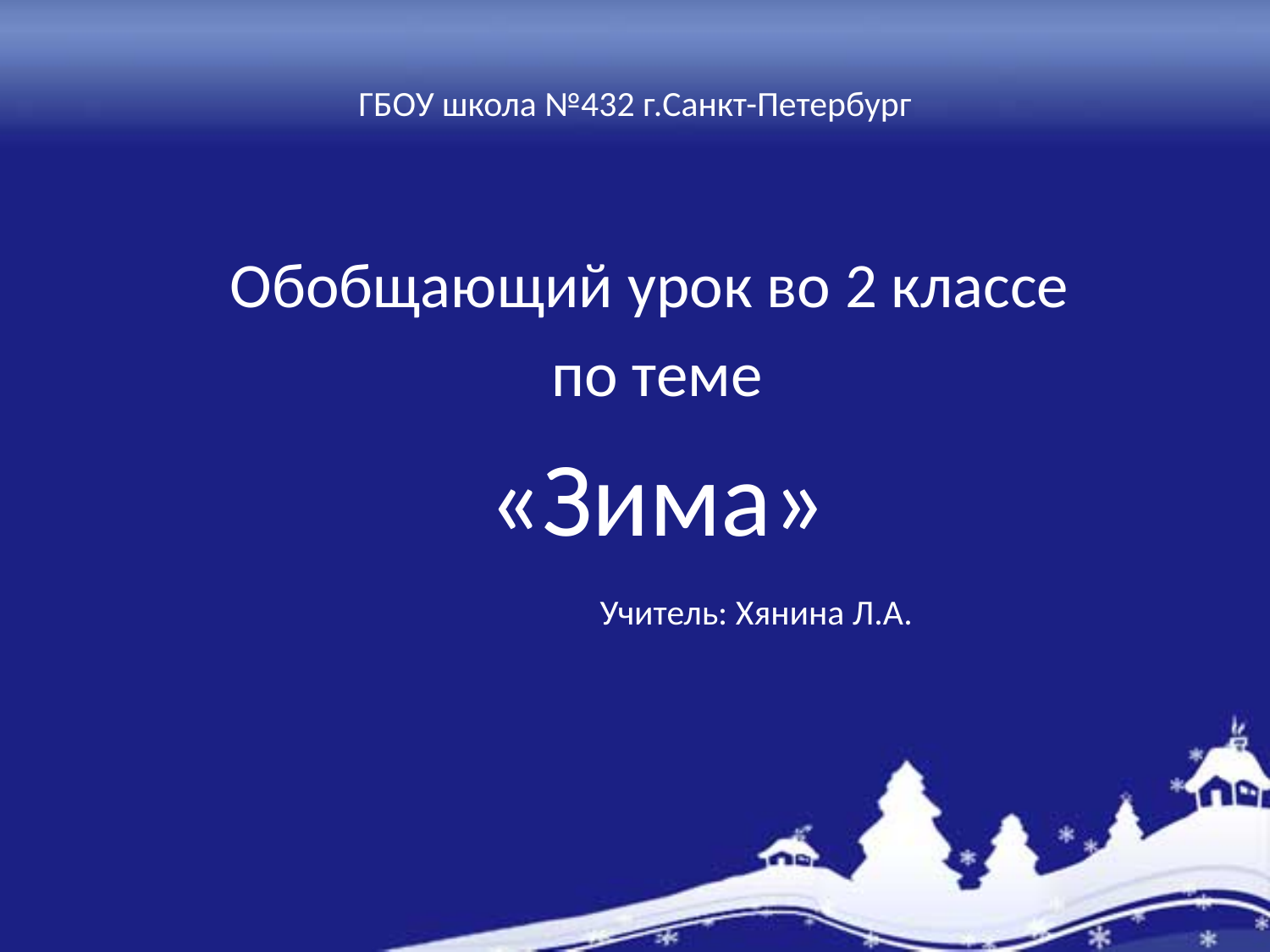

# ГБОУ школа №432 г.Санкт-Петербург
Обобщающий урок во 2 классе
 по теме
 «Зима»
Учитель: Хянина Л.А.